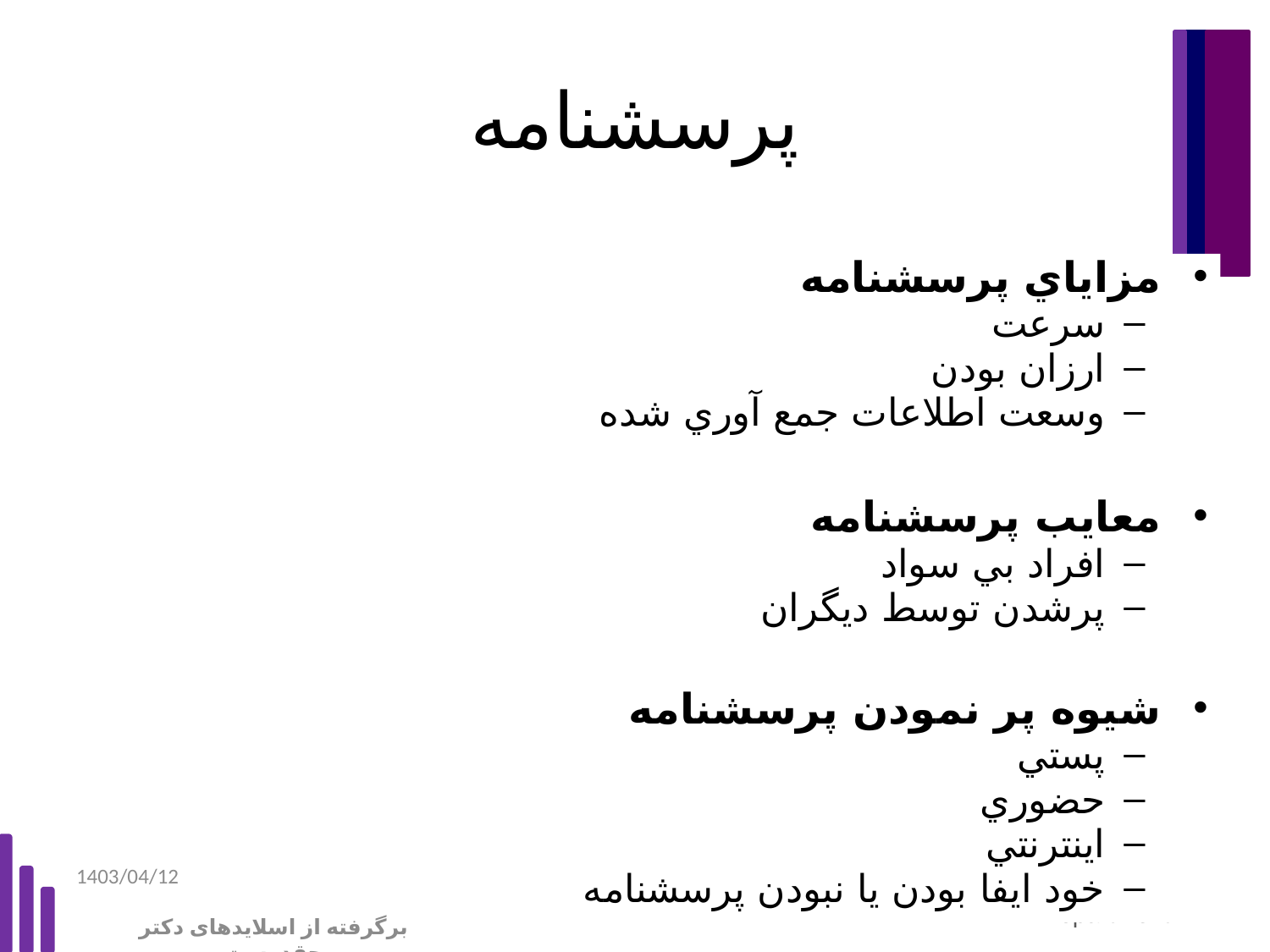

# پرسشنامه
مزاياي پرسشنامه
سرعت
ارزان بودن
وسعت اطلاعات جمع آوري شده

معايب پرسشنامه
افراد بي سواد
پرشدن توسط ديگران

شيوه پر نمودن پرسشنامه
پستي
حضوري
اينترنتي
خود ايفا بودن يا نبودن پرسشنامه
1403/04/12
Ahmad Naghibzadeh-Tahami
برگرفته از اسلایدهای دکتر حقدوست